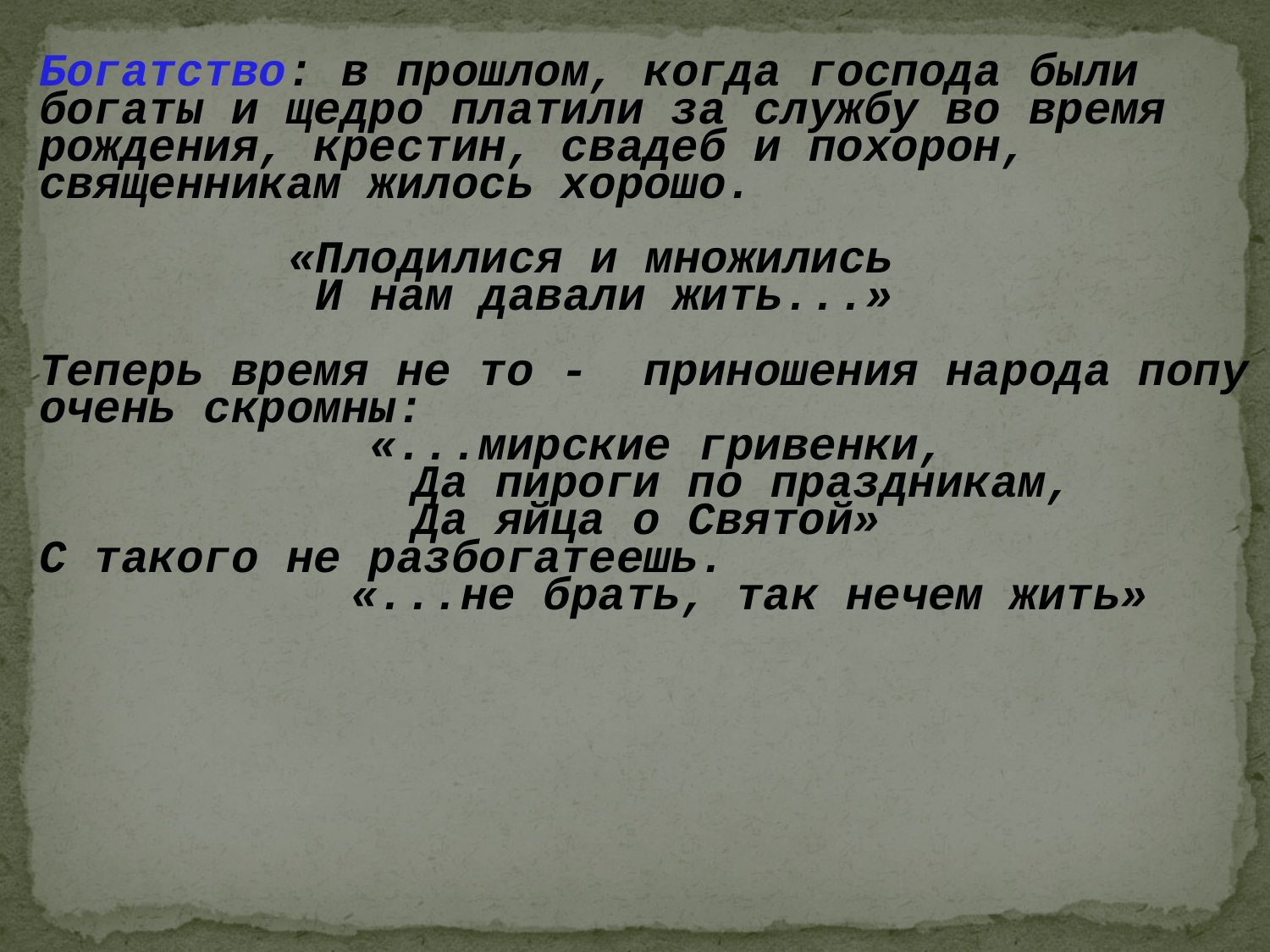

Богатство: в прошлом, когда господа были
богаты и щедро платили за службу во время
рождения, крестин, свадеб и похорон,
священникам жилось хорошо.

				«Плодилися и множились
				 И нам давали жить...»

Теперь время не то -  приношения народа попу очень скромны:
            «...мирские гривенки,
						Да пироги по праздникам,
						Да яйца о Святой»
С такого не разбогатеешь.
					«...не брать, так нечем жить»